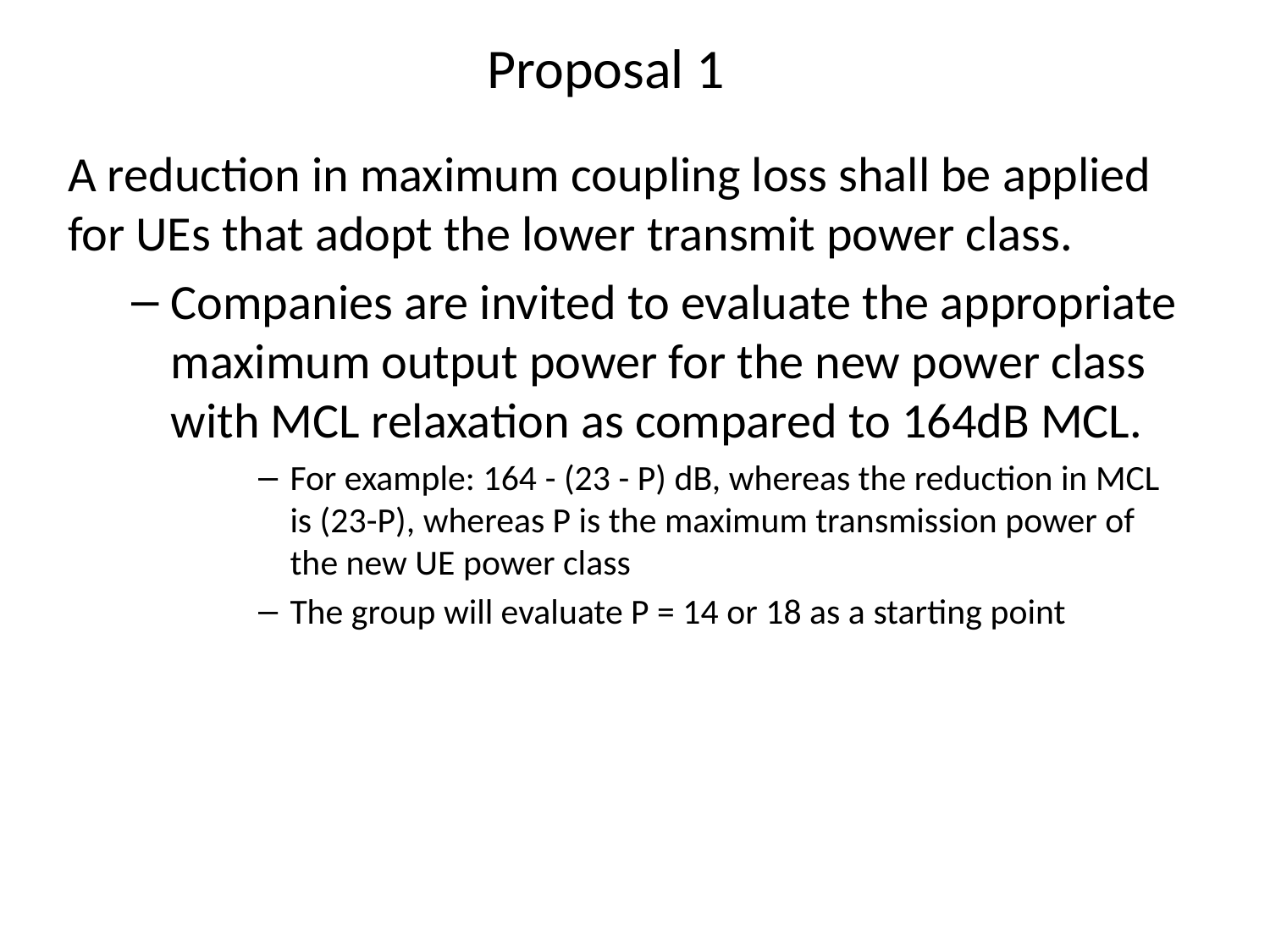

# Proposal 1
A reduction in maximum coupling loss shall be applied for UEs that adopt the lower transmit power class.
Companies are invited to evaluate the appropriate maximum output power for the new power class with MCL relaxation as compared to 164dB MCL.
For example: 164 - (23 - P) dB, whereas the reduction in MCL is (23-P), whereas P is the maximum transmission power of the new UE power class
The group will evaluate P = 14 or 18 as a starting point